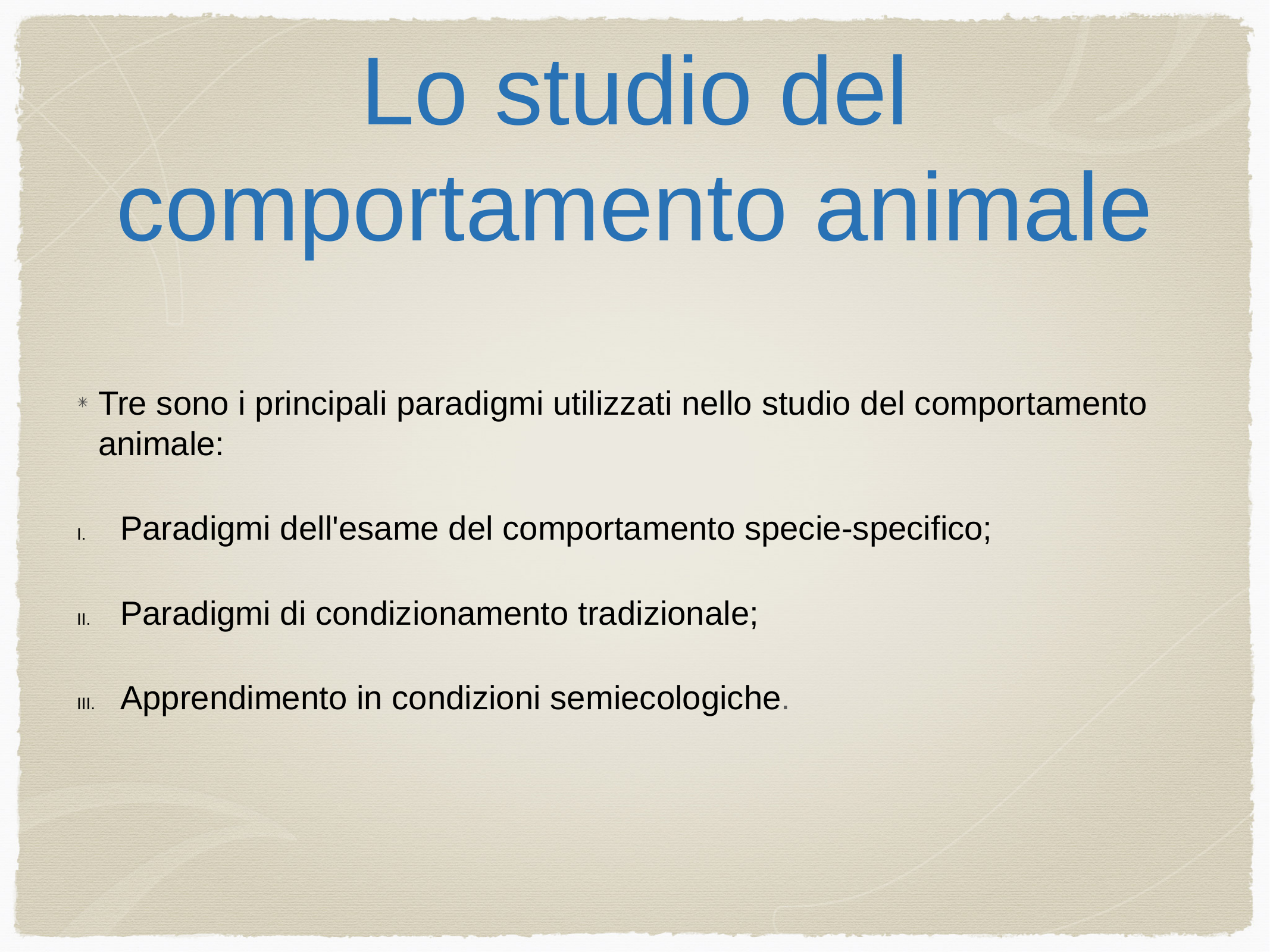

# Lo studio del comportamento animale
Tre sono i principali paradigmi utilizzati nello studio del comportamento animale:
Paradigmi dell'esame del comportamento specie-specifico;
Paradigmi di condizionamento tradizionale;
Apprendimento in condizioni semiecologiche.